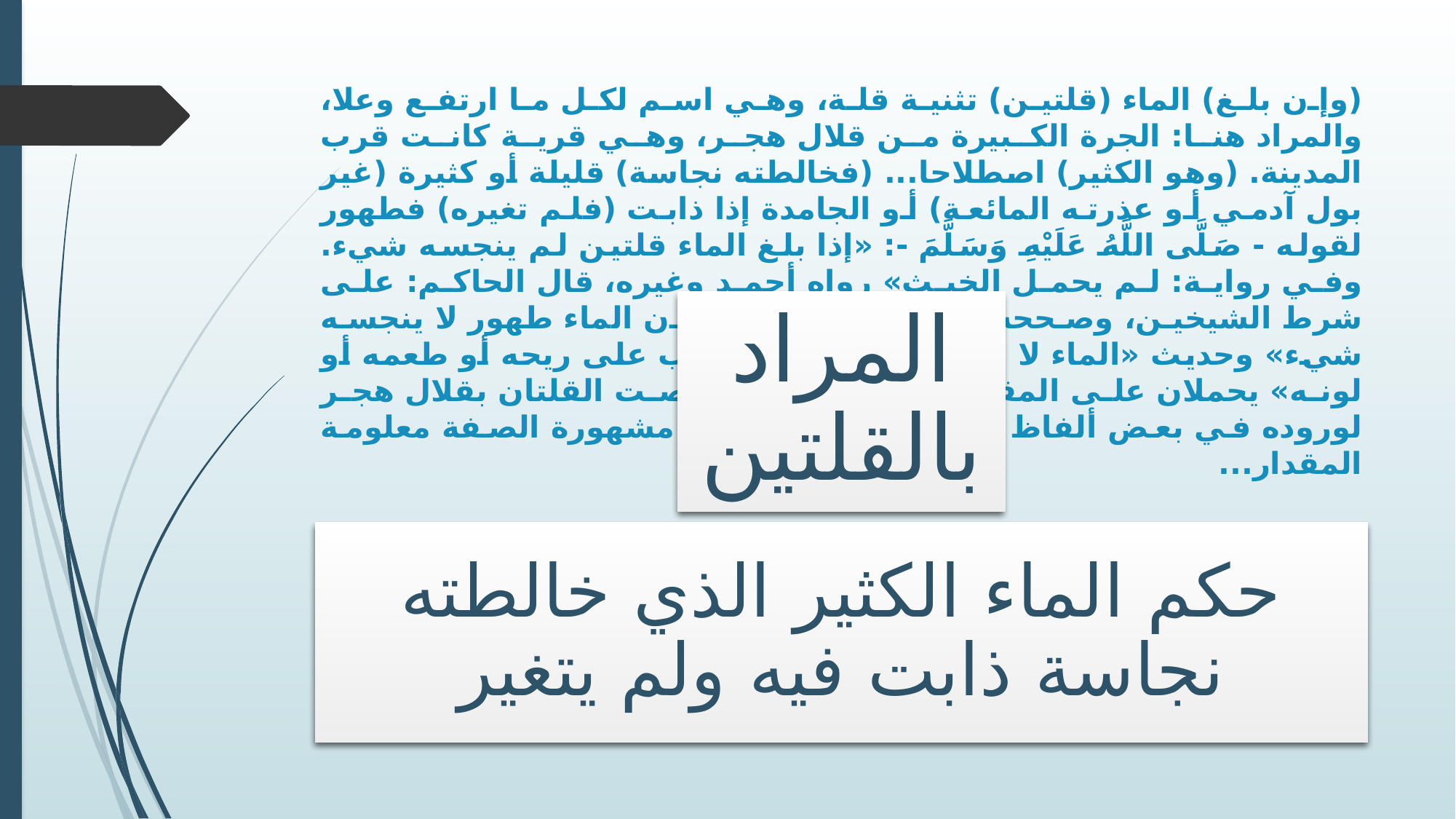

# (وإن بلغ) الماء (قلتين) تثنية قلة، وهي اسم لكل ما ارتفع وعلا، والمراد هنا: الجرة الكبيرة من قلال هجر، وهي قرية كانت قرب المدينة. (وهو الكثير) اصطلاحا... (فخالطته نجاسة) قليلة أو كثيرة (غير بول آدمي أو عذرته المائعة) أو الجامدة إذا ذابت (فلم تغيره) فطهور لقوله - صَلَّى اللَّهُ عَلَيْهِ وَسَلَّمَ -: «إذا بلغ الماء قلتين لم ينجسه شيء. وفي رواية: لم يحمل الخبث» رواه أحمد وغيره، قال الحاكم: على شرط الشيخين، وصححه الطحاوي، وحديث «إن الماء طهور لا ينجسه شيء» وحديث «الماء لا ينجسه شيء إلا ما غلب على ريحه أو طعمه أو لونه» يحملان على المقيد السابق، وإنما خصت القلتان بقلال هجر لوروده في بعض ألفاظ الحديث؛ ولأنها كانت مشهورة الصفة معلومة المقدار...
المراد بالقلتين
حكم الماء الكثير الذي خالطته نجاسة ذابت فيه ولم يتغير